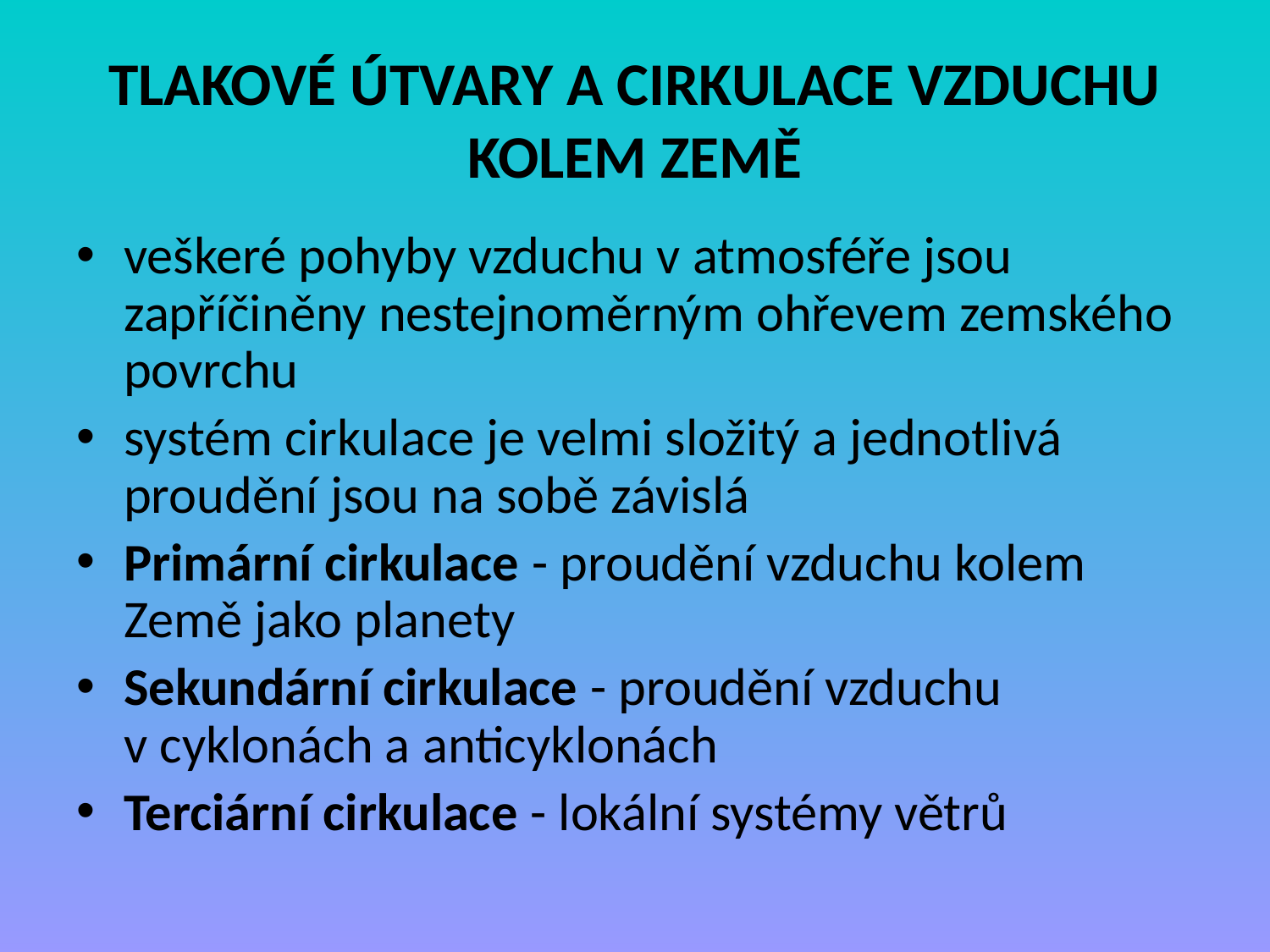

# TLAKOVÉ ÚTVARY A CIRKULACE VZDUCHU KOLEM ZEMĚ
veškeré pohyby vzduchu v atmosféře jsou zapříčiněny nestejnoměrným ohřevem zemského povrchu
systém cirkulace je velmi složitý a jednotlivá proudění jsou na sobě závislá
Primární cirkulace - proudění vzduchu kolem Země jako planety
Sekundární cirkulace - proudění vzduchu v cyklonách a anticyklonách
Terciární cirkulace - lokální systémy větrů